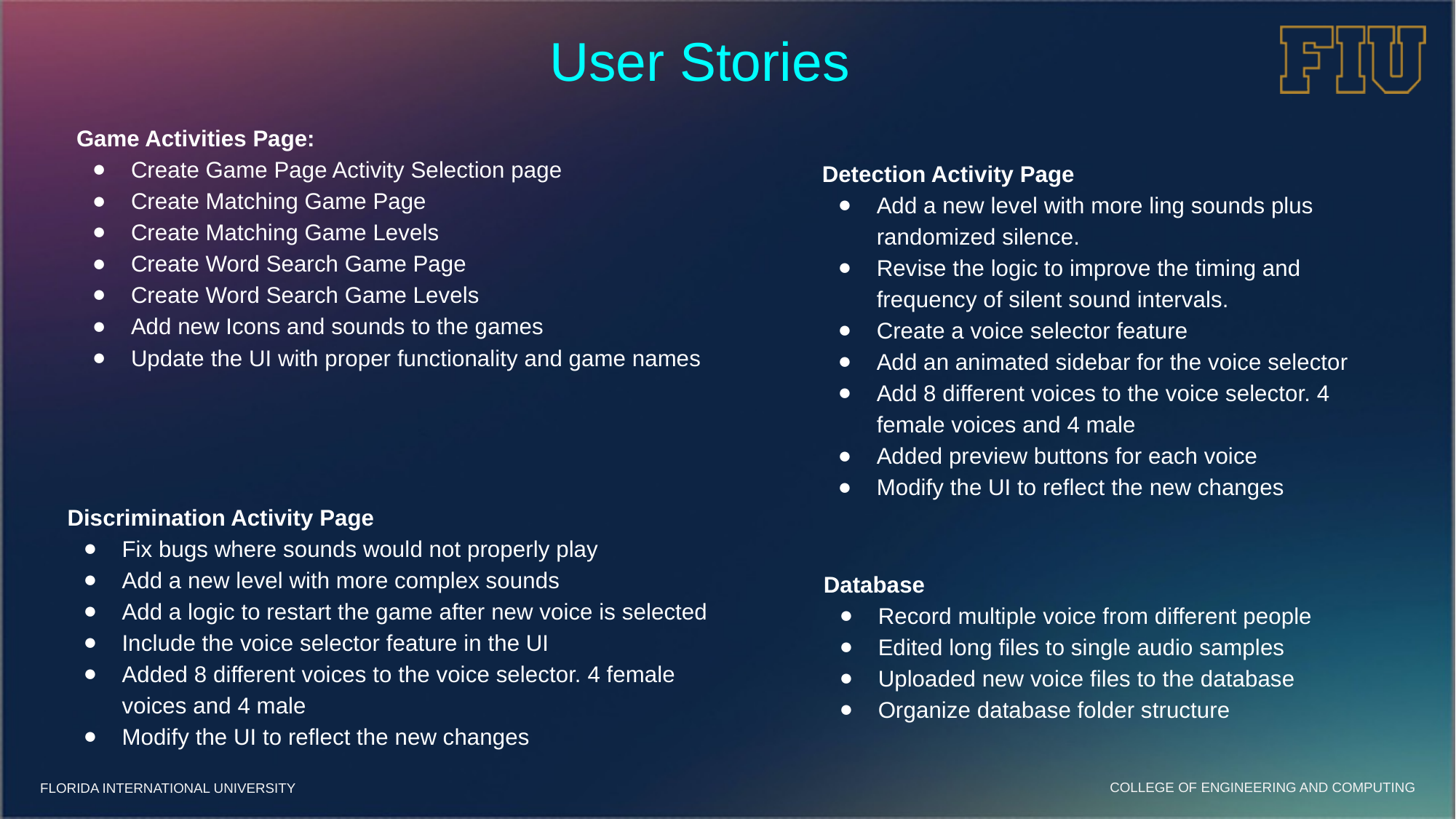

# User Stories
Game Activities Page:
Create Game Page Activity Selection page
Create Matching Game Page
Create Matching Game Levels
Create Word Search Game Page
Create Word Search Game Levels
Add new Icons and sounds to the games
Update the UI with proper functionality and game names
Detection Activity Page
Add a new level with more ling sounds plus randomized silence.
Revise the logic to improve the timing and frequency of silent sound intervals.
Create a voice selector feature
Add an animated sidebar for the voice selector
Add 8 different voices to the voice selector. 4 female voices and 4 male
Added preview buttons for each voice
Modify the UI to reflect the new changes
Discrimination Activity Page
Fix bugs where sounds would not properly play
Add a new level with more complex sounds
Add a logic to restart the game after new voice is selected
Include the voice selector feature in the UI
Added 8 different voices to the voice selector. 4 female voices and 4 male
Modify the UI to reflect the new changes
Database
Record multiple voice from different people
Edited long files to single audio samples
Uploaded new voice files to the database
Organize database folder structure